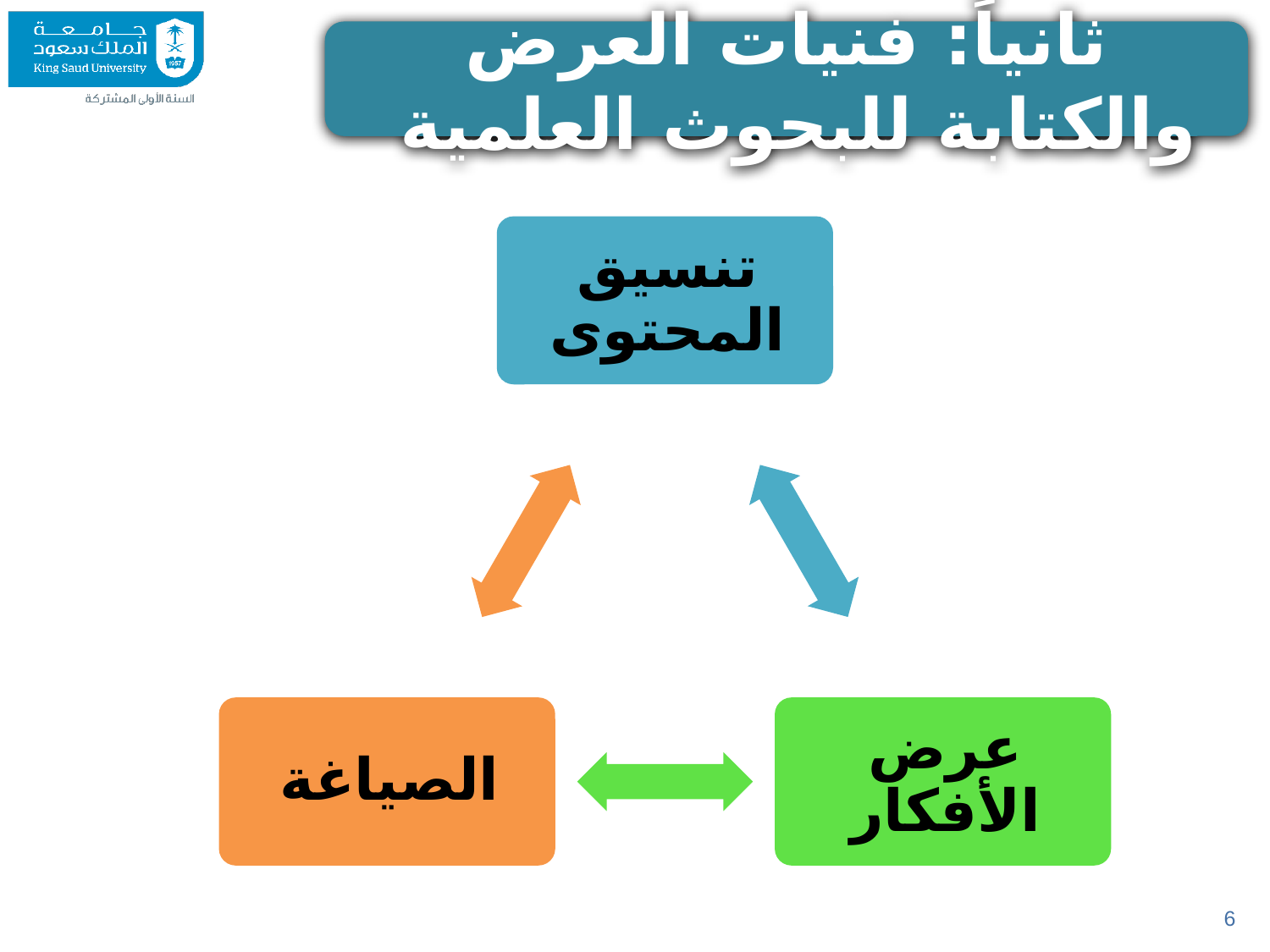

ثانياً: فنيات العرض والكتابة للبحوث العلمية
تنسيق المحتوى

عرض الأفكار

الصياغة

6